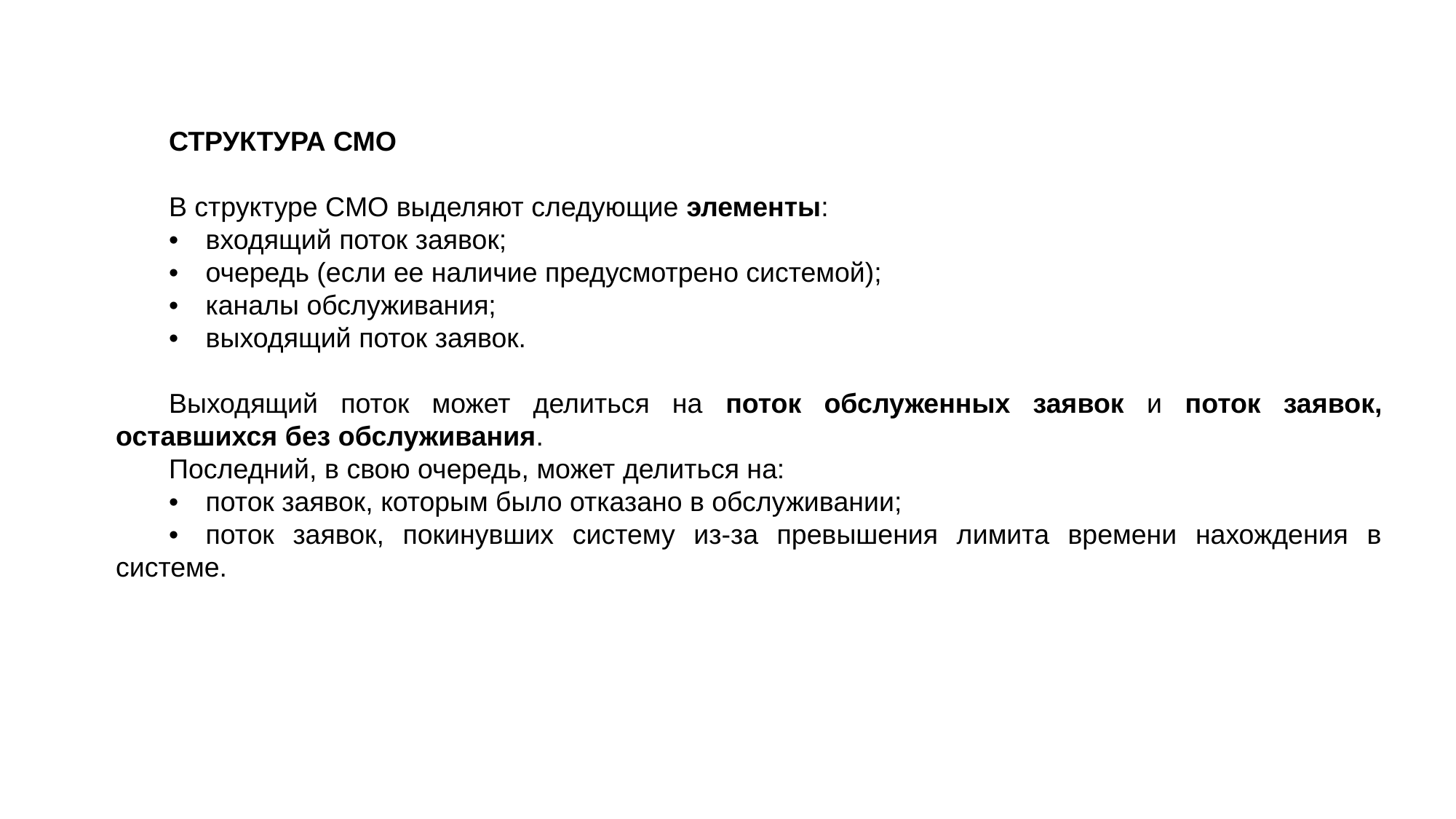

СТРУКТУРА СМО

В структуре СМО выделяют следующие элементы:
• входящий поток заявок;
• очередь (если ее наличие предусмотрено системой);
• каналы обслуживания;
• выходящий поток заявок.

Выходящий поток может делиться на поток обслуженных заявок и поток заявок, оставшихся без обслуживания.
Последний, в свою очередь, может делиться на:
• поток заявок, которым было отказано в обслуживании;
• поток заявок, покинувших систему из‑за превышения лимита времени нахождения в системе.